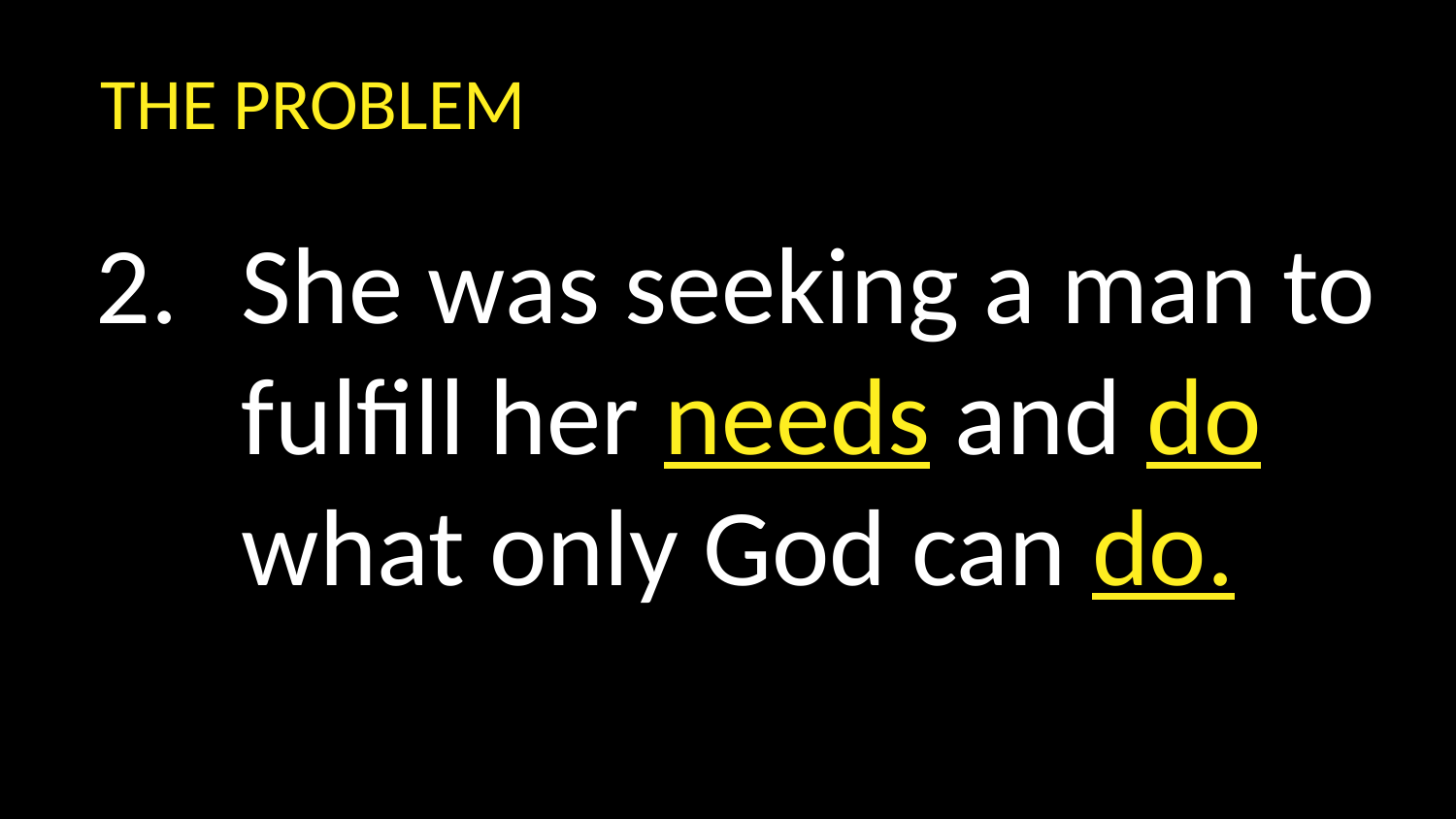

THE PROBLEM
She was seeking a man to fulfill her needs and do what only God can do.